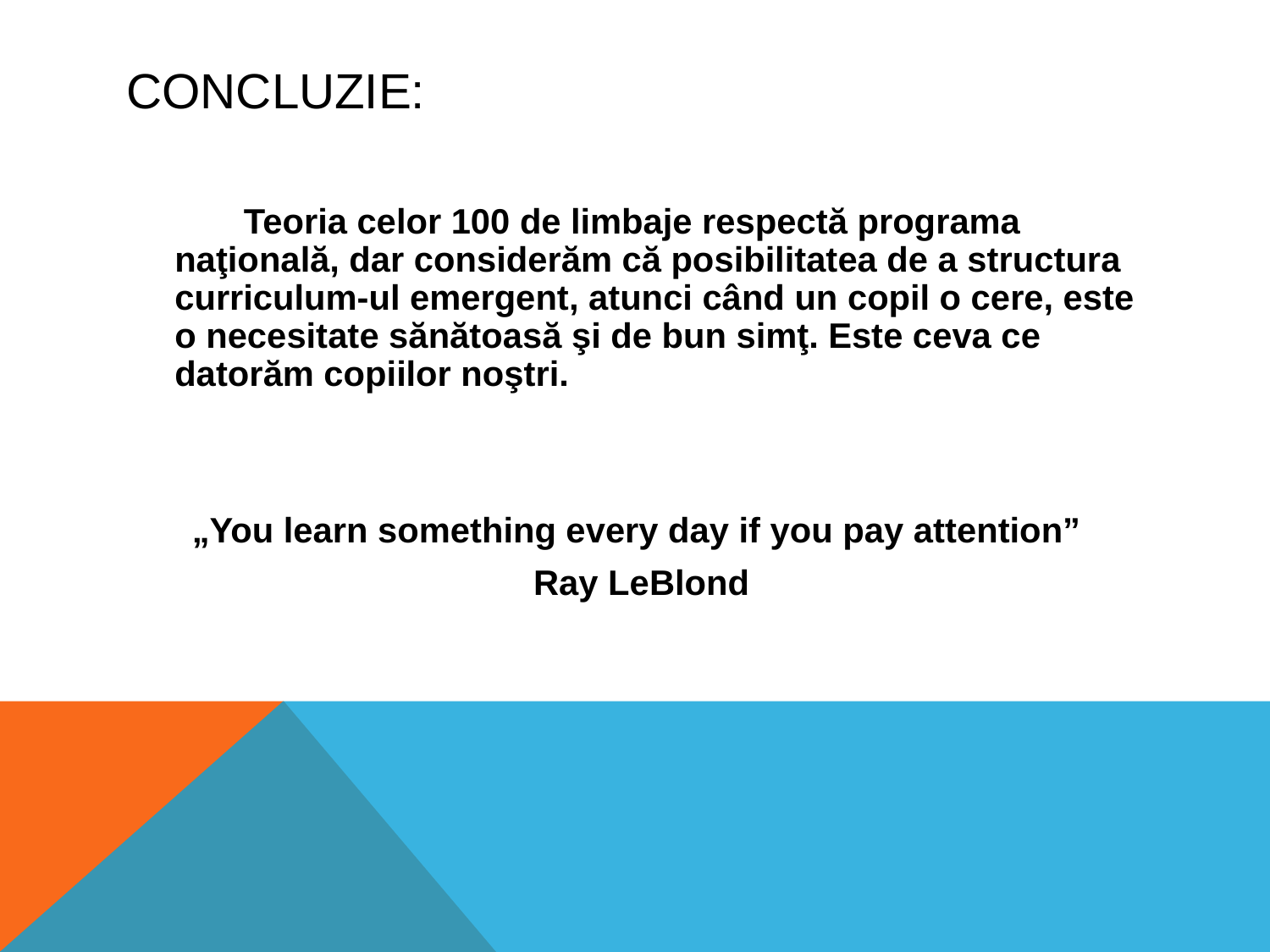

# CONCLUZIE:

            Teoria celor 100 de limbaje respectă programa naţională, dar considerăm că posibilitatea de a structura curriculum-ul emergent, atunci când un copil o cere, este o necesitate sănătoasă şi de bun simţ. Este ceva ce datorăm copiilor noştri.

„You learn something every day if you pay attention”
 Ray LeBlond